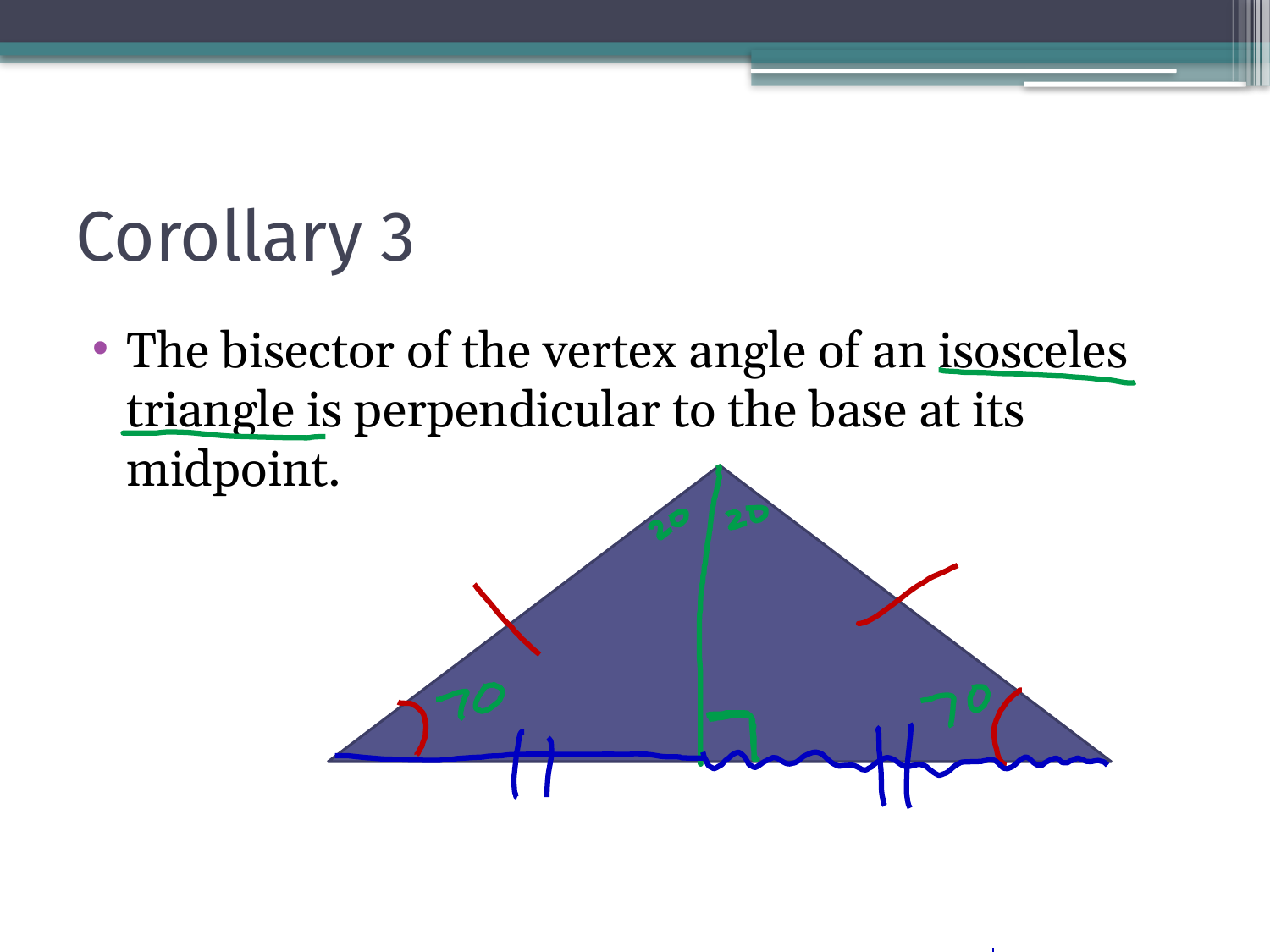

# Corollary 3
The bisector of the vertex angle of an isosceles triangle is perpendicular to the base at its midpoint.